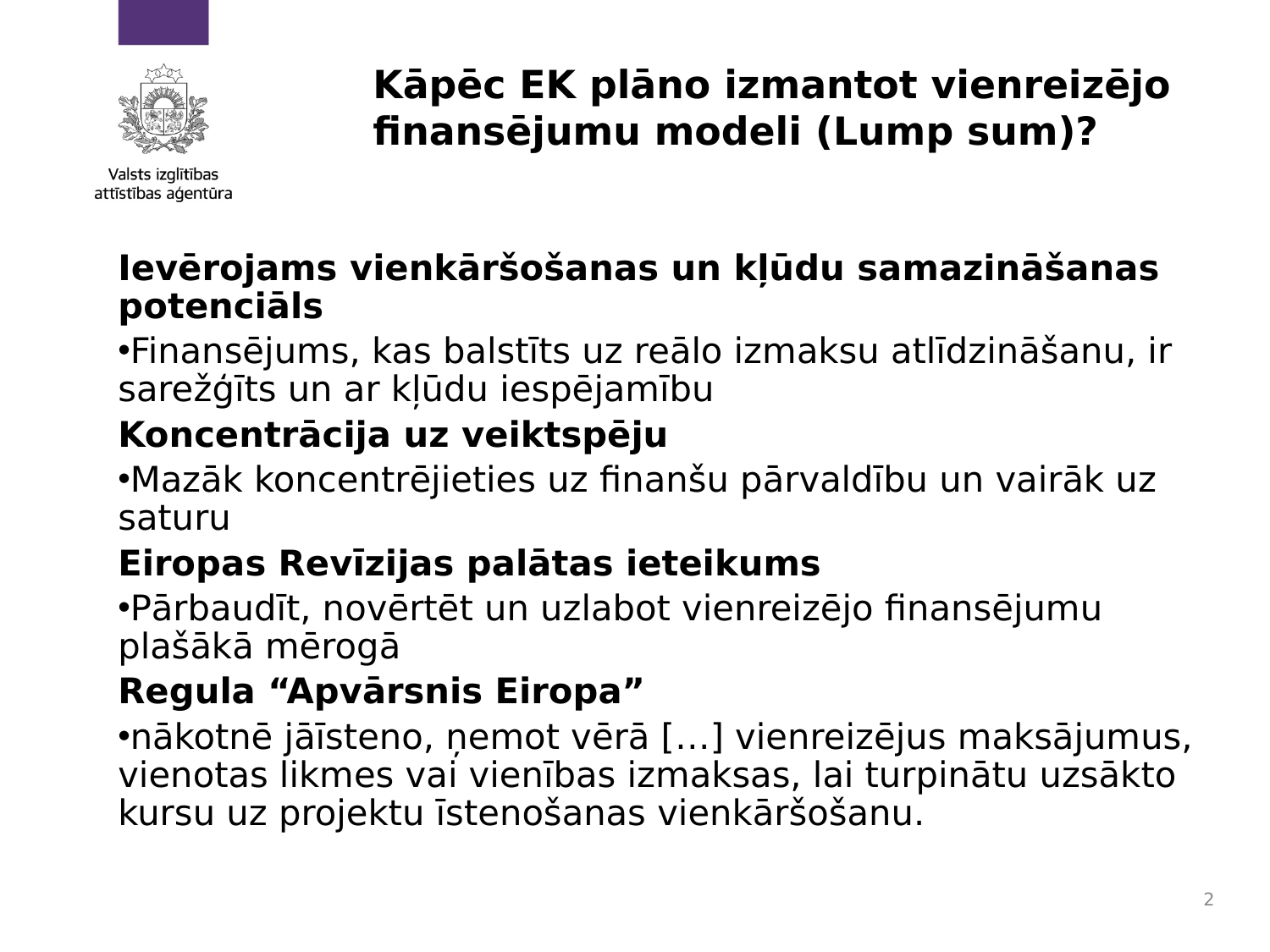

# Kāpēc EK plāno izmantot vienreizējo finansējumu modeli (Lump sum)?
Ievērojams vienkāršošanas un kļūdu samazināšanas potenciāls
Finansējums, kas balstīts uz reālo izmaksu atlīdzināšanu, ir sarežģīts un ar kļūdu iespējamību
Koncentrācija uz veiktspēju
Mazāk koncentrējieties uz finanšu pārvaldību un vairāk uz saturu
Eiropas Revīzijas palātas ieteikums
Pārbaudīt, novērtēt un uzlabot vienreizējo finansējumu plašākā mērogā
Regula “Apvārsnis Eiropa”
nākotnē jāīsteno, ņemot vērā […] vienreizējus maksājumus, vienotas likmes vai vienības izmaksas, lai turpinātu uzsākto kursu uz projektu īstenošanas vienkāršošanu.
2